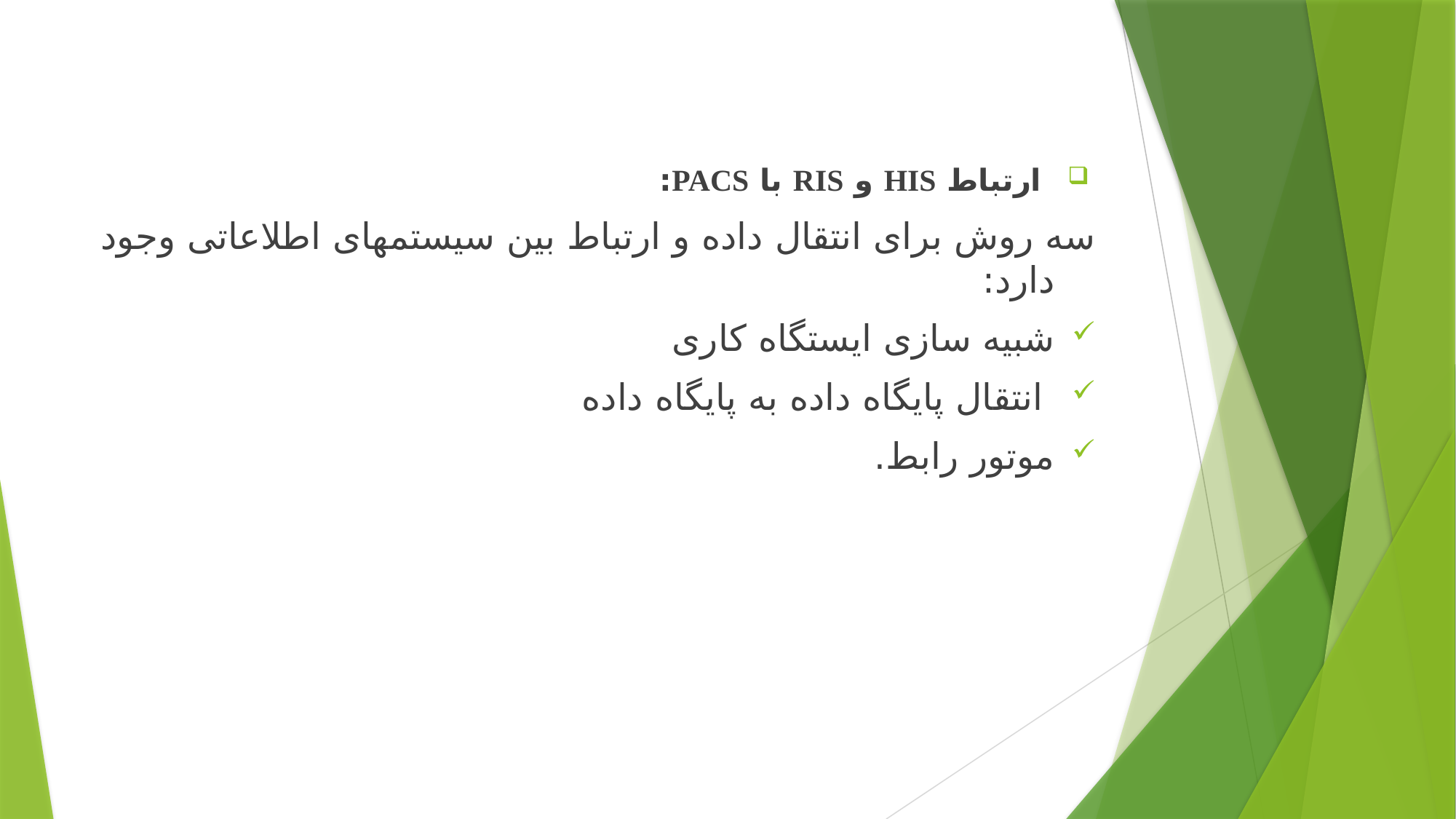

ارتباط HIS و RIS با PACS:
سه روش برای انتقال داده و ارتباط بین سیستم­های اطلاعاتی وجود دارد:
شبیه سازی ایستگاه کاری
 انتقال پایگاه داده به پایگاه داده
موتور رابط.